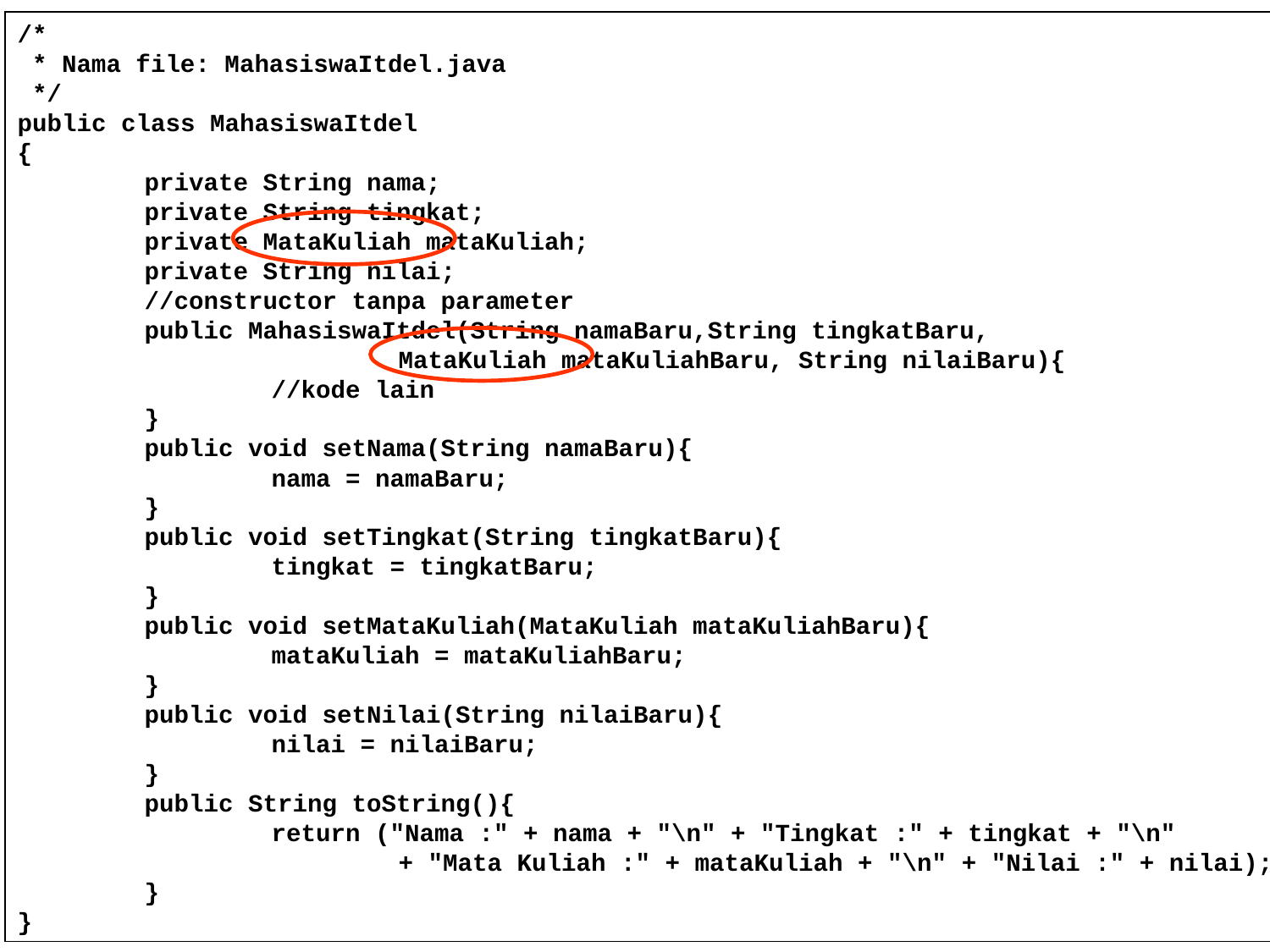

/*
 * Nama file: MahasiswaItdel.java
 */
public class MahasiswaItdel
{
	private String nama;
	private String tingkat;
	private MataKuliah mataKuliah;
	private String nilai;
	//constructor tanpa parameter
	public MahasiswaItdel(String namaBaru,String tingkatBaru,
			MataKuliah mataKuliahBaru, String nilaiBaru){
		//kode lain
	}
	public void setNama(String namaBaru){
		nama = namaBaru;
	}
	public void setTingkat(String tingkatBaru){
		tingkat = tingkatBaru;
	}
	public void setMataKuliah(MataKuliah mataKuliahBaru){
		mataKuliah = mataKuliahBaru;
	}
	public void setNilai(String nilaiBaru){
		nilai = nilaiBaru;
	}
	public String toString(){
		return ("Nama :" + nama + "\n" + "Tingkat :" + tingkat + "\n"
			+ "Mata Kuliah :" + mataKuliah + "\n" + "Nilai :" + nilai);
	}
}
# Contoh Penggunaan

14
W07-S1-Enum&Annotations